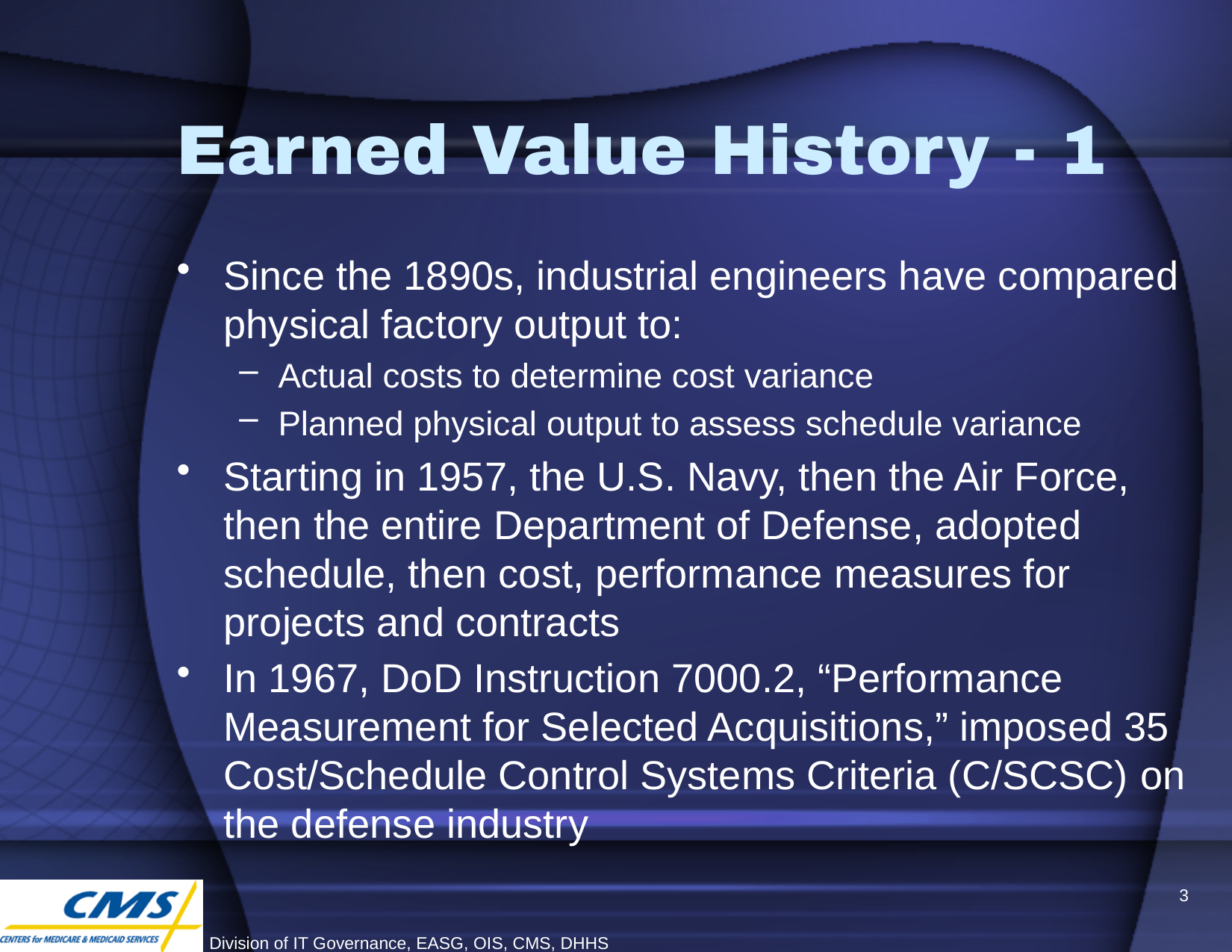

# Earned Value History - 1
Since the 1890s, industrial engineers have compared physical factory output to:
Actual costs to determine cost variance
Planned physical output to assess schedule variance
Starting in 1957, the U.S. Navy, then the Air Force, then the entire Department of Defense, adopted schedule, then cost, performance measures for projects and contracts
In 1967, DoD Instruction 7000.2, “Performance Measurement for Selected Acquisitions,” imposed 35 Cost/Schedule Control Systems Criteria (C/SCSC) on the defense industry
3